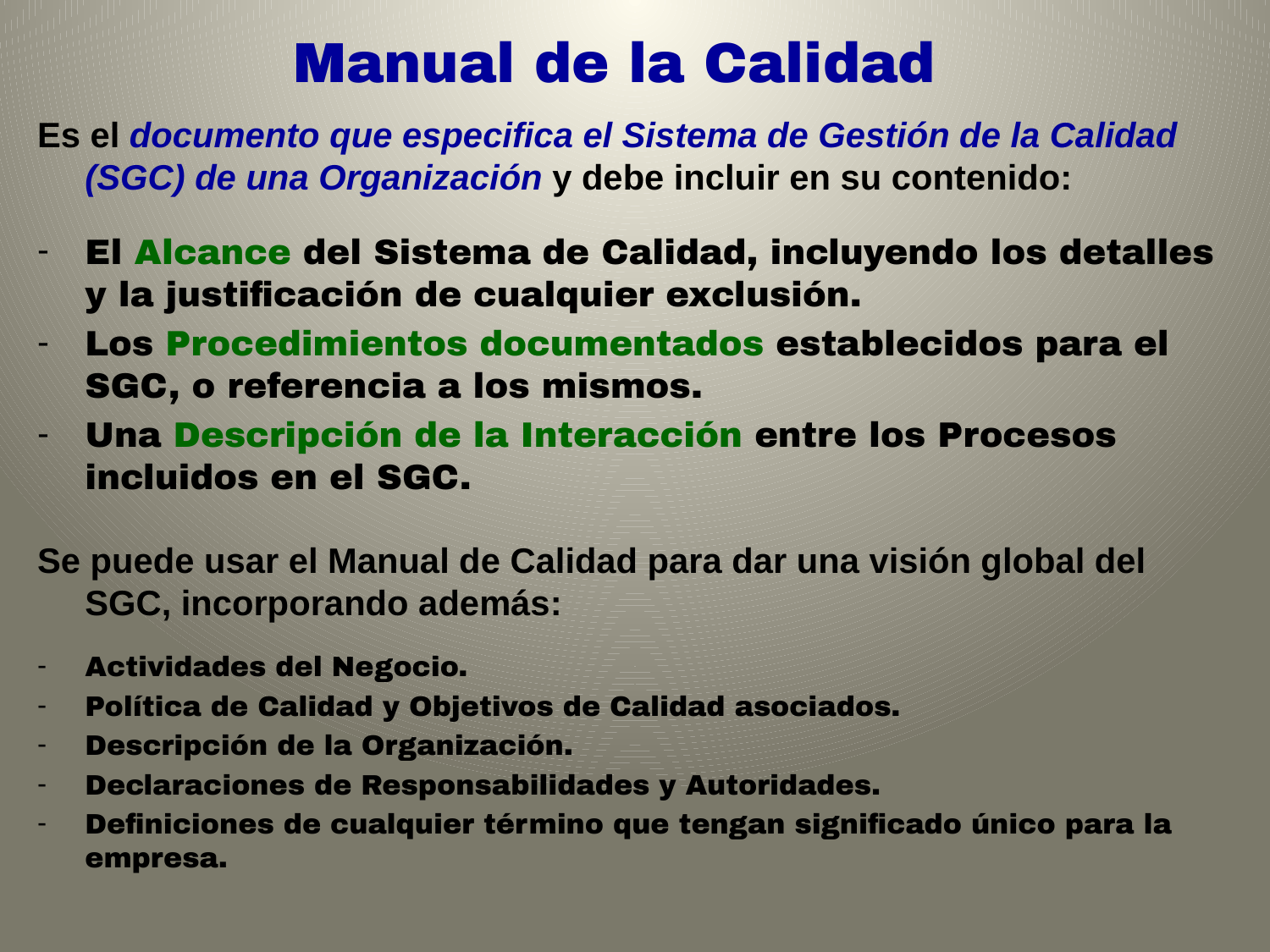

Manual de la Calidad
Es el documento que especifica el Sistema de Gestión de la Calidad (SGC) de una Organización y debe incluir en su contenido:

El Alcance del Sistema de Calidad, incluyendo los detalles y la justificación de cualquier exclusión.
Los Procedimientos documentados establecidos para el SGC, o referencia a los mismos.
Una Descripción de la Interacción entre los Procesos incluidos en el SGC.

Se puede usar el Manual de Calidad para dar una visión global del SGC, incorporando además:

Actividades del Negocio.
Política de Calidad y Objetivos de Calidad asociados.
Descripción de la Organización.
Declaraciones de Responsabilidades y Autoridades.
Definiciones de cualquier término que tengan significado único para la empresa.

Registros Obligatorios.